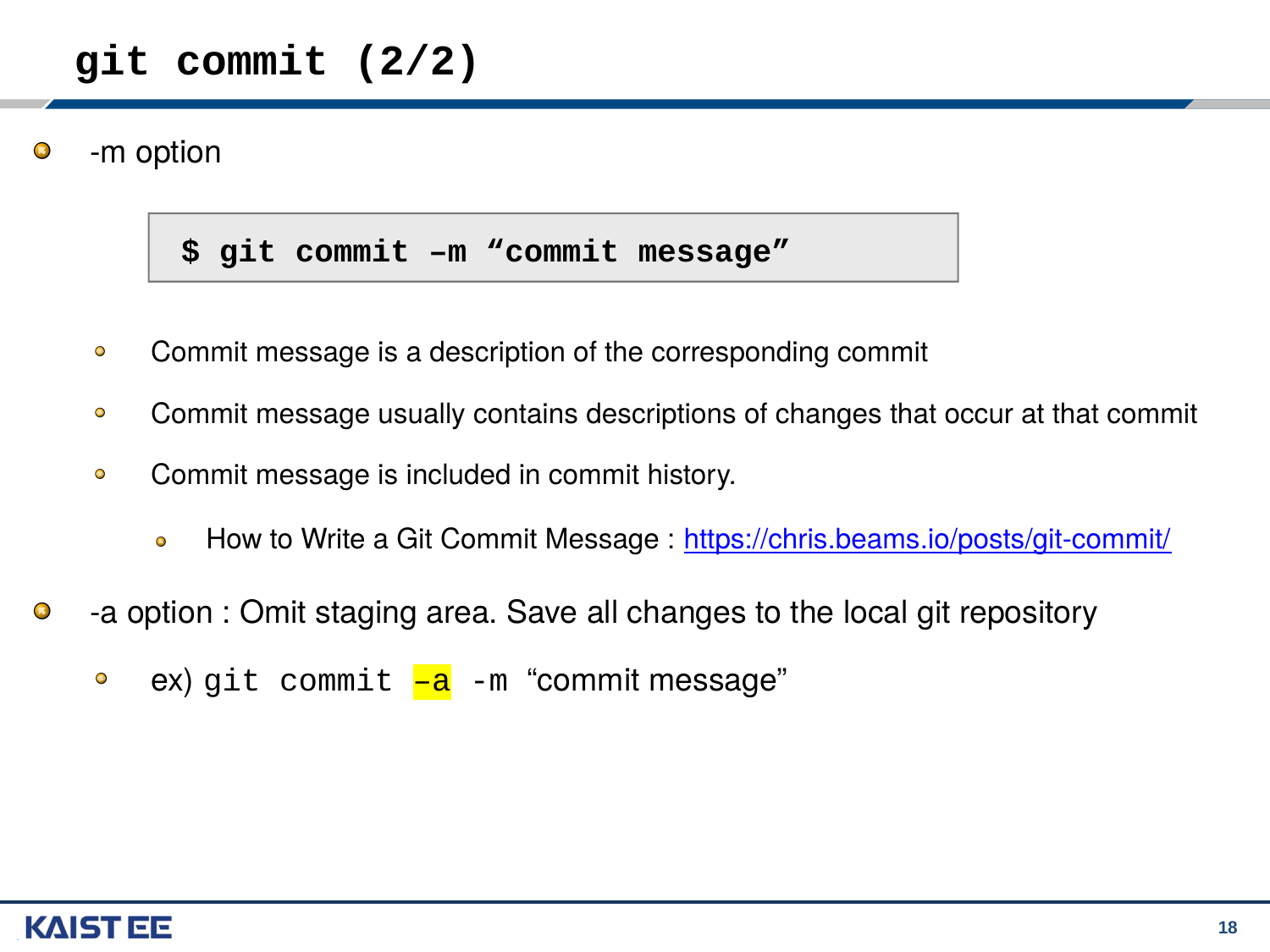

-m option

Commit message is a description of the corresponding commit
Commit message usually contains descriptions of changes that occur at that commit
Commit message is included in commit history.
How to Write a Git Commit Message : https://chris.beams.io/posts/git-commit/
-a option : Omit staging area. Save all changes to the local git repository
ex) git commit –a -m “commit message”
# git commit (2/2)

$ git commit –m “commit message”